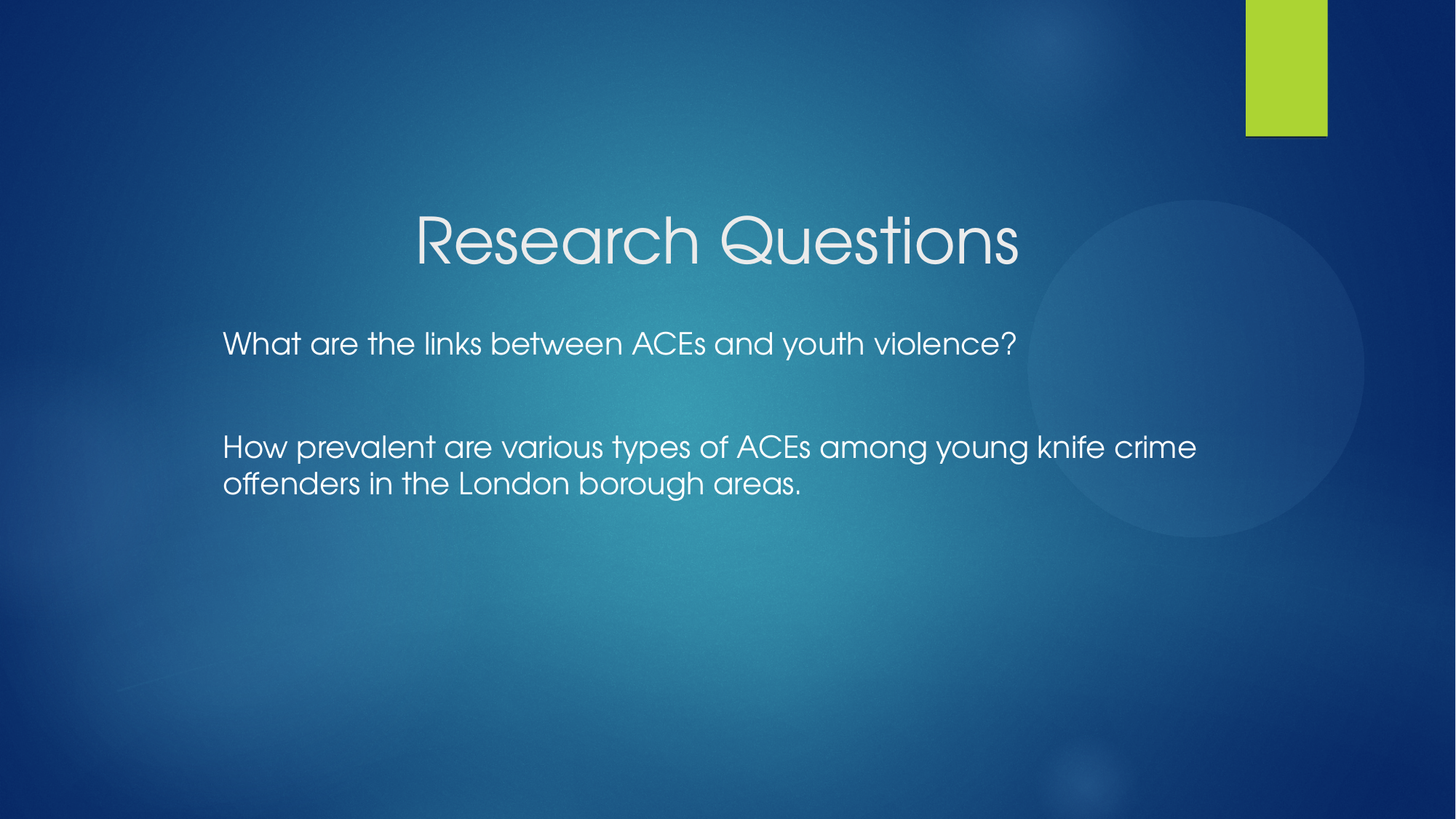

# Research Questions
What are the links between ACEs and youth violence?

How prevalent are various types of ACEs among young knife crime offenders in the London borough areas.